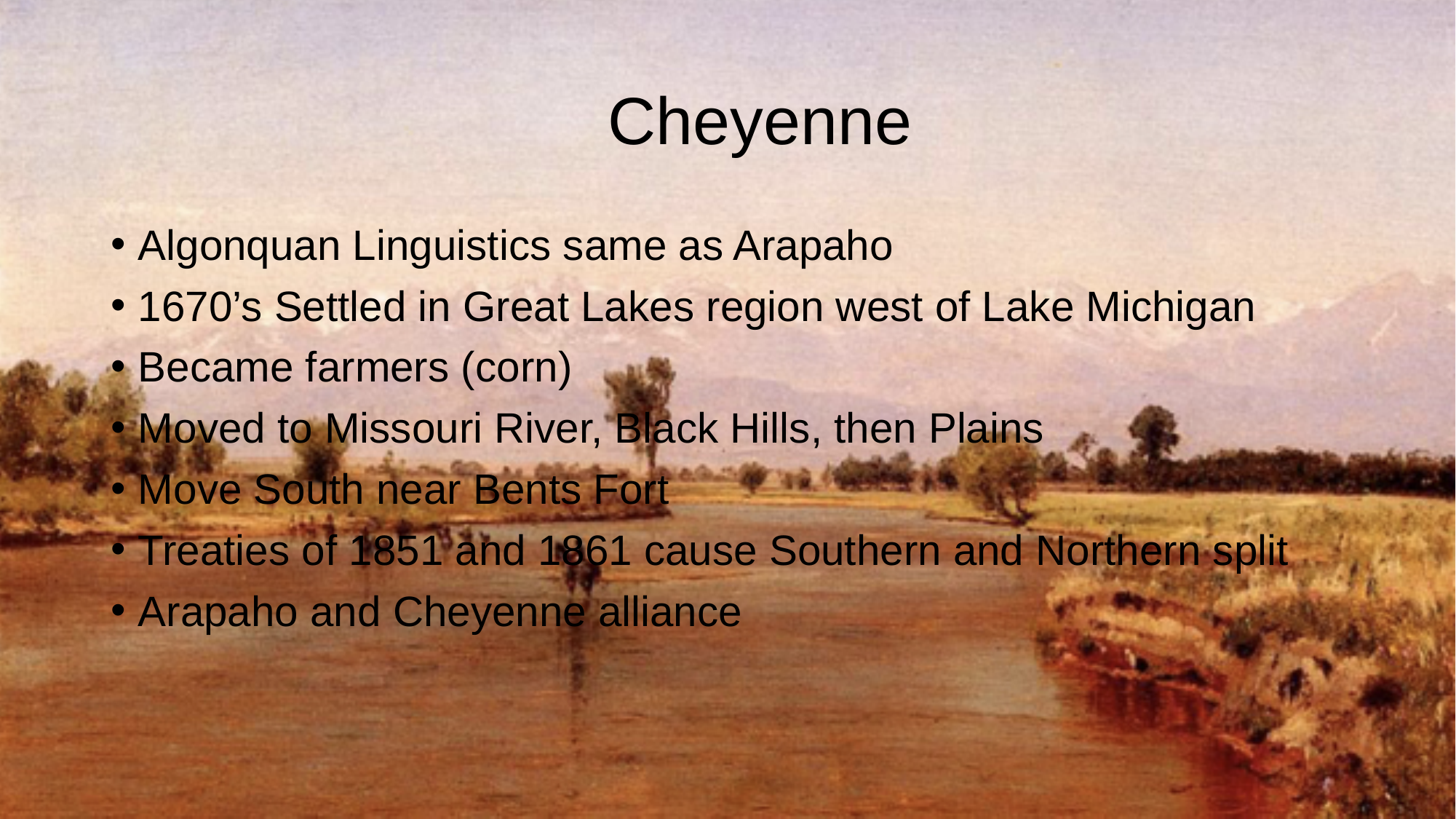

# Cheyenne
Algonquan Linguistics same as Arapaho
1670’s Settled in Great Lakes region west of Lake Michigan
Became farmers (corn)
Moved to Missouri River, Black Hills, then Plains
Move South near Bents Fort
Treaties of 1851 and 1861 cause Southern and Northern split
Arapaho and Cheyenne alliance